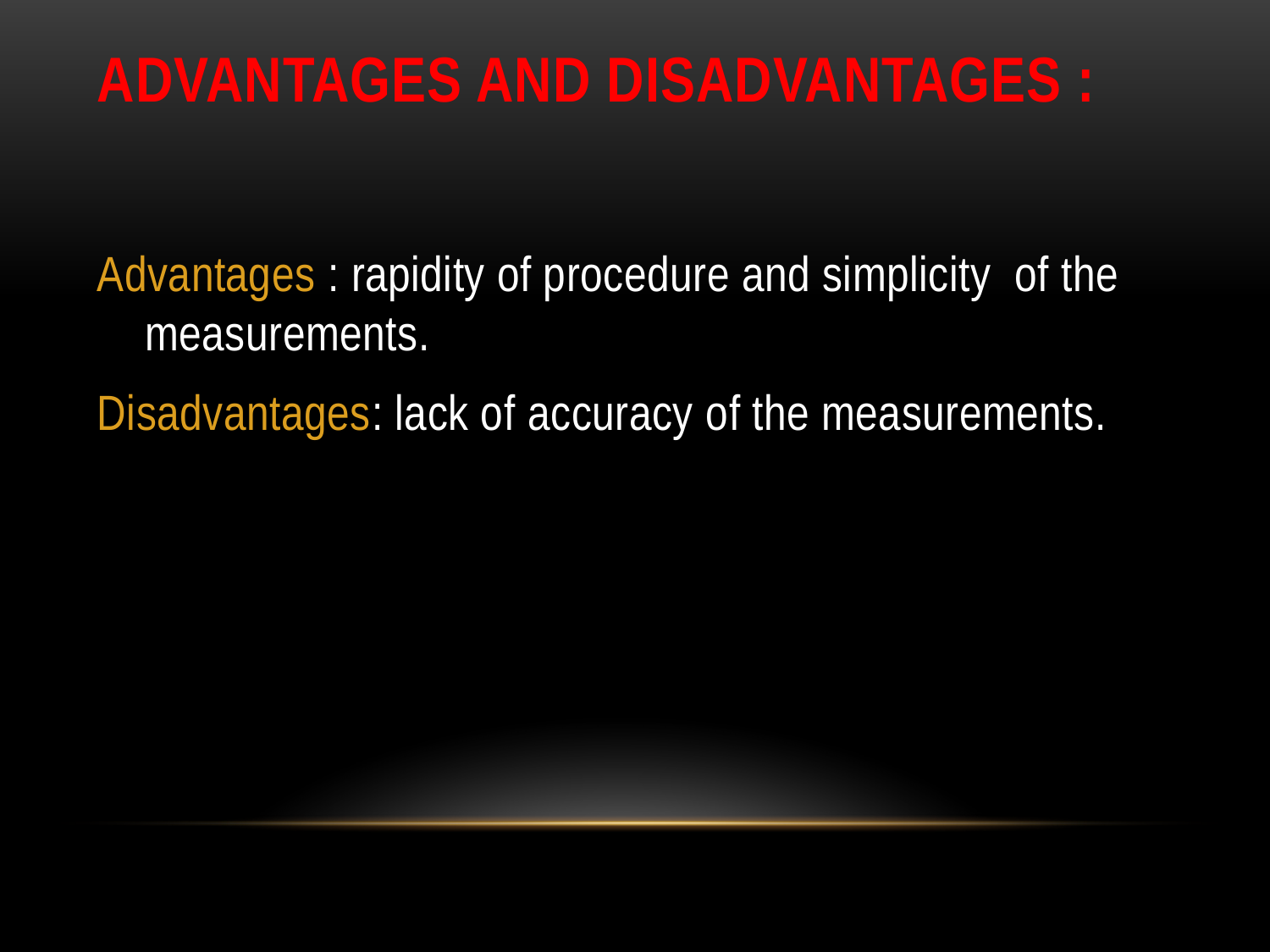

# Advantages and disadvantages :

Advantages : rapidity of procedure and simplicity  of the measurements.
Disadvantages: lack of accuracy of the measurements.